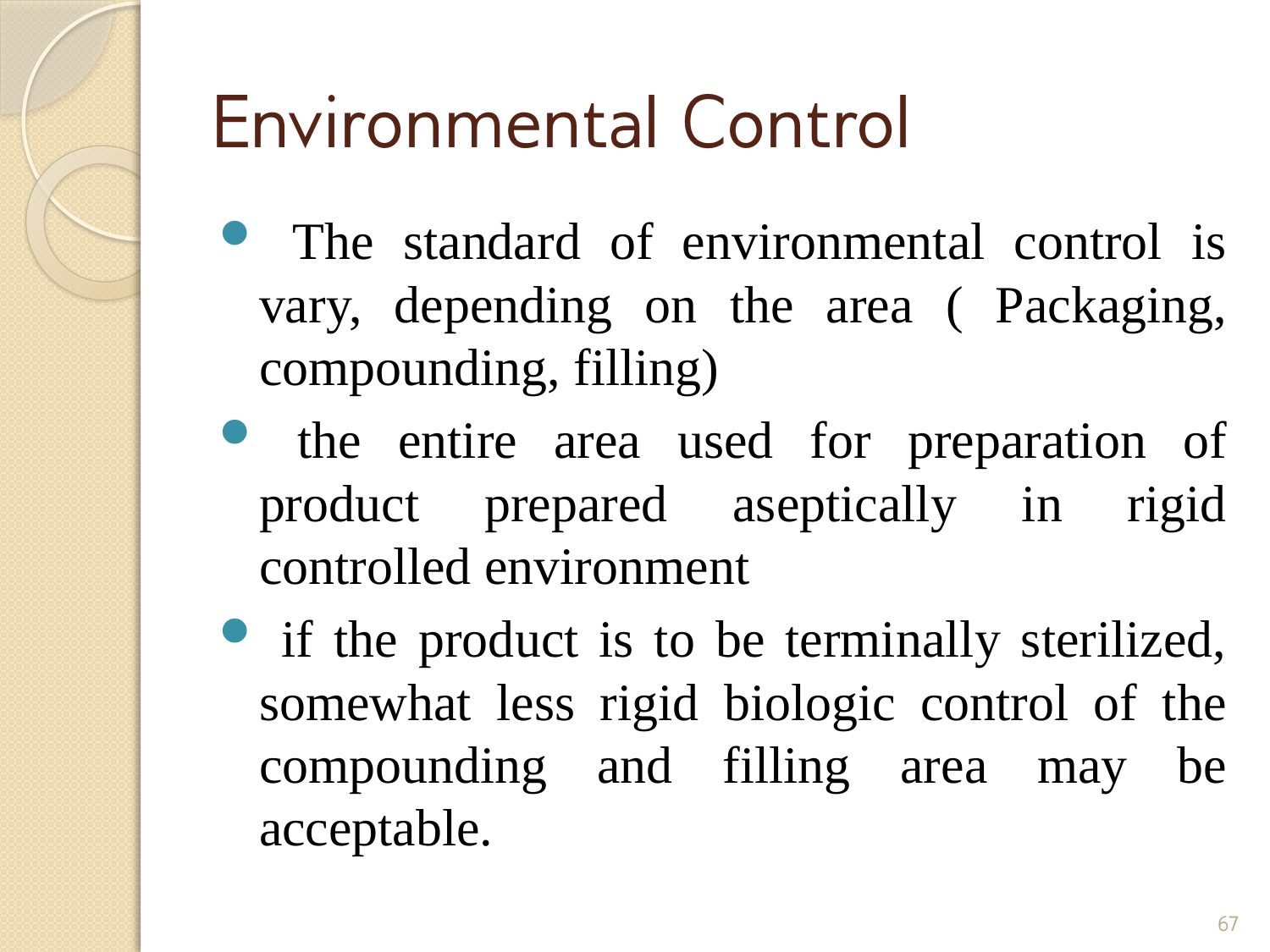

# Environmental Control
 The standard of environmental control is vary, depending on the area ( Packaging, compounding, filling)
 the entire area used for preparation of product prepared aseptically in rigid controlled environment
 if the product is to be terminally sterilized, somewhat less rigid biologic control of the compounding and filling area may be acceptable.
67